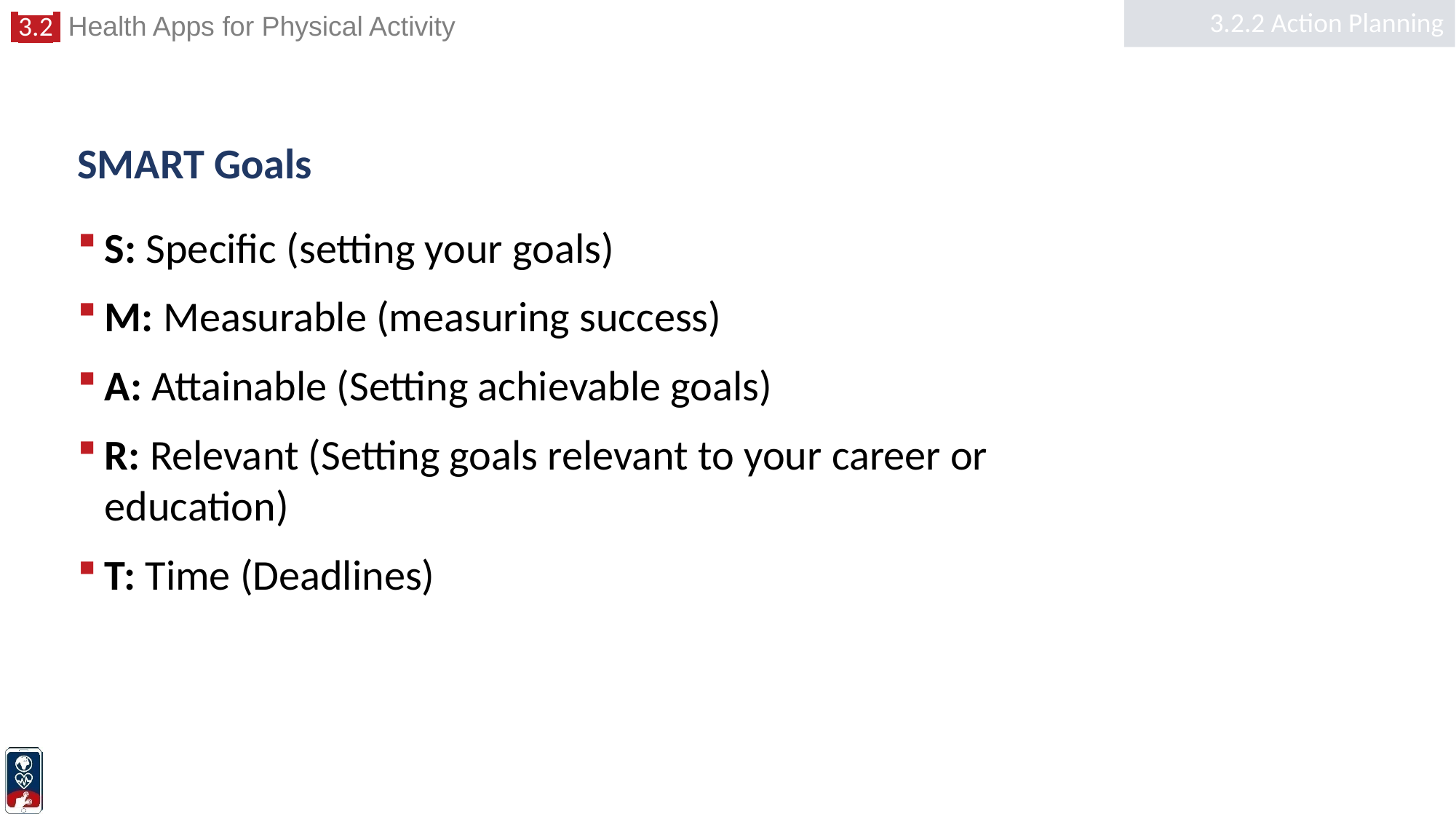

3.2.2 Action Planning
# SMART Goals
S: Specific (setting your goals)
M: Measurable (measuring success)
A: Attainable (Setting achievable goals)
R: Relevant (Setting goals relevant to your career or education)
T: Time (Deadlines)